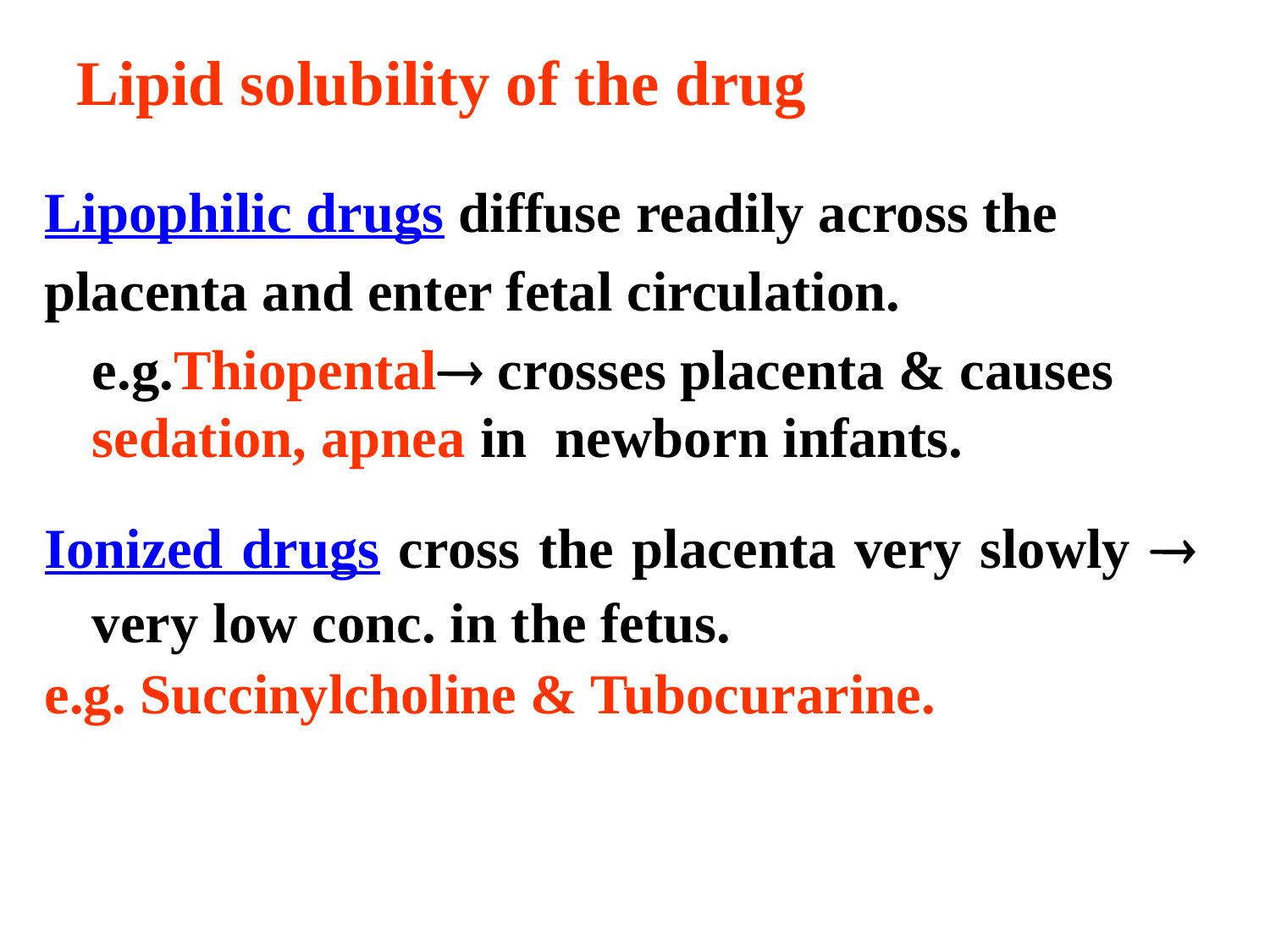

Lipid solubility of the drug
Lipophilic drugs diffuse readily across the
placenta and enter fetal circulation.
	e.g.Thiopental→ crosses placenta & causes sedation, apnea in  newborn infants.

Ionized drugs cross the placenta very slowly →  very low conc. in the fetus.
e.g. Succinylcholine & Tubocurarine.